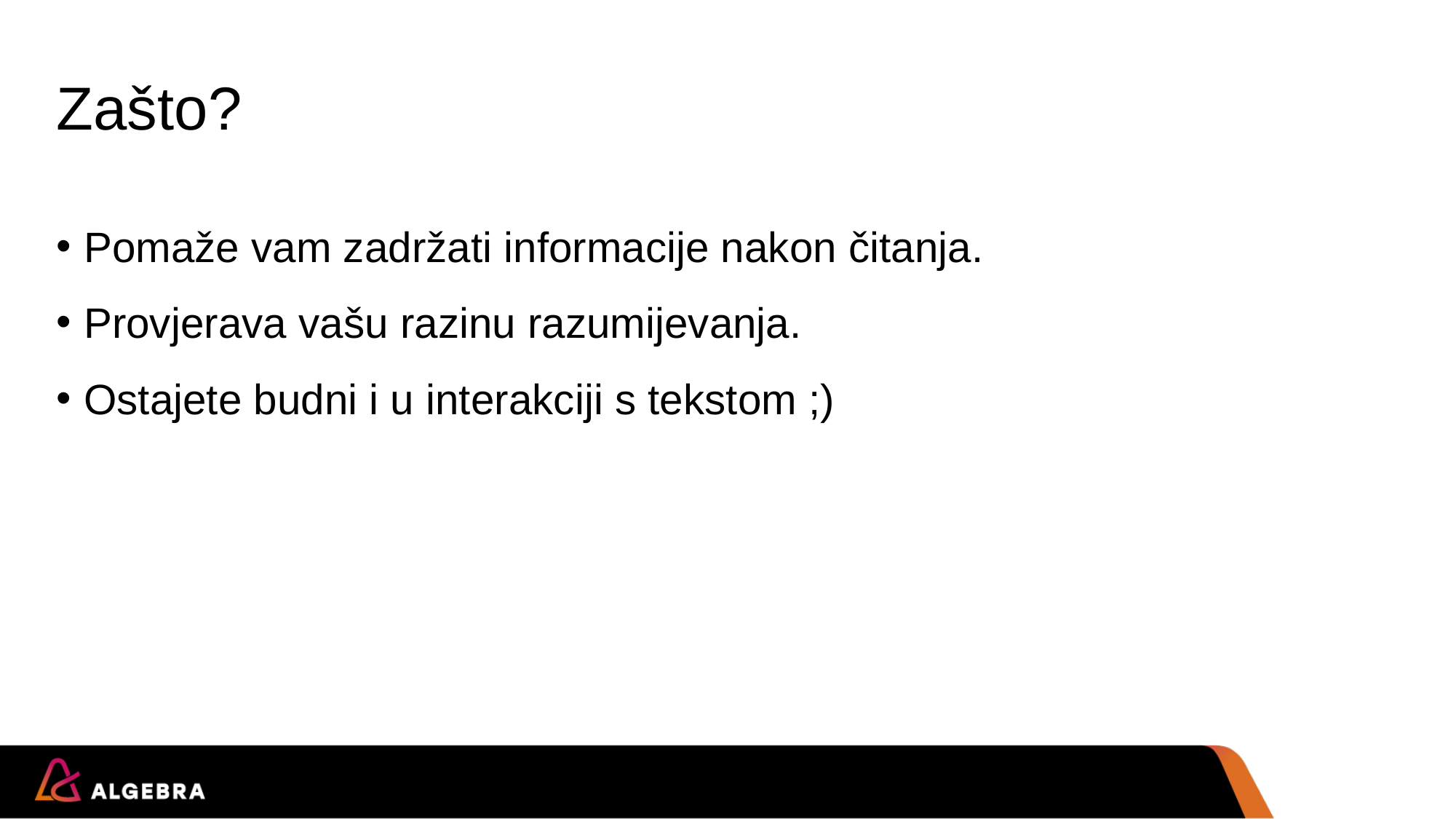

# Zašto?
Pomaže vam zadržati informacije nakon čitanja.
Provjerava vašu razinu razumijevanja.
Ostajete budni i u interakciji s tekstom ;)